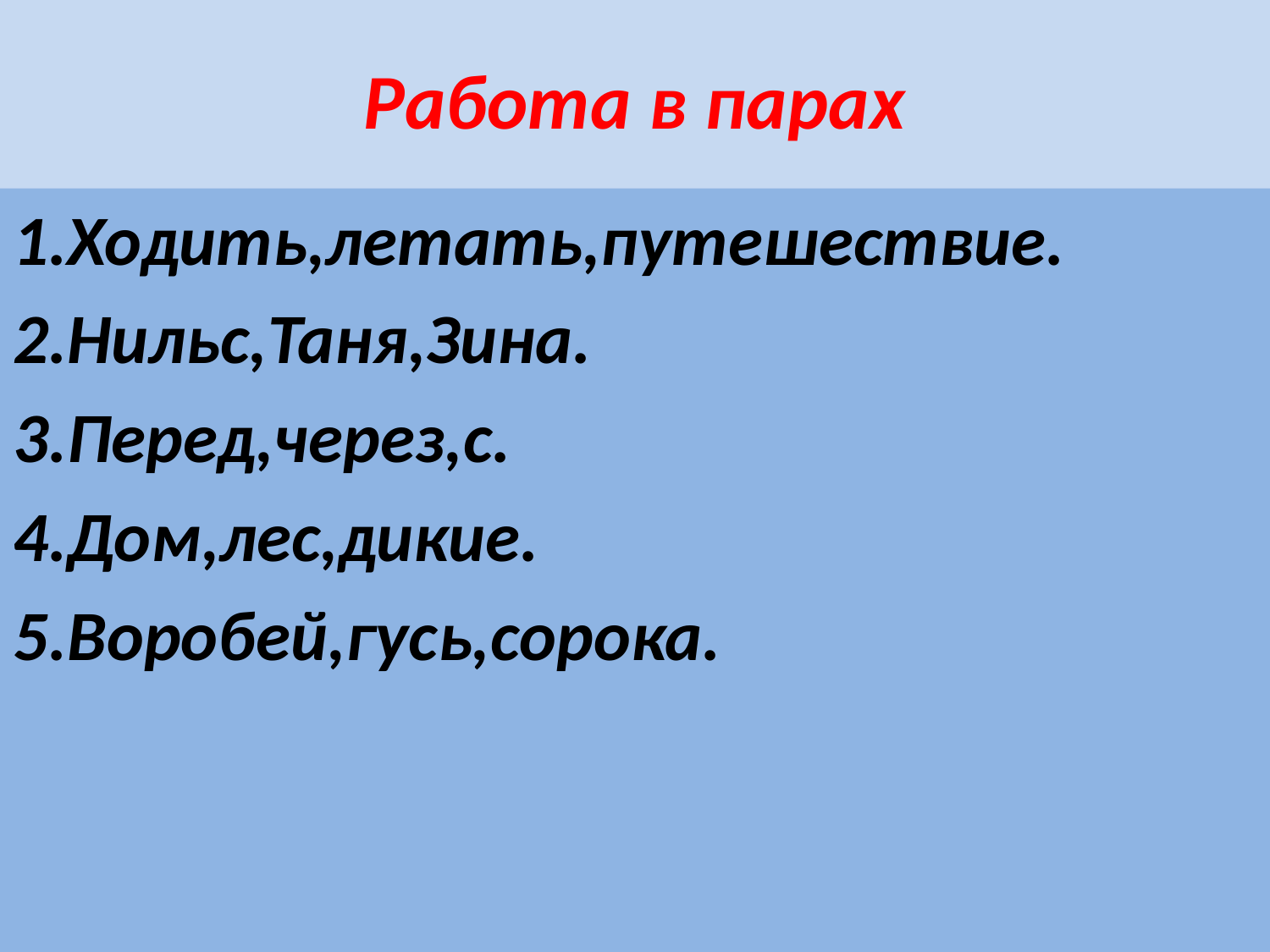

# Работа в парах
1.Ходить,летать,путешествие.
2.Нильс,Таня,Зина.
3.Перед,через,с.
4.Дом,лес,дикие.
5.Воробей,гусь,сорока.